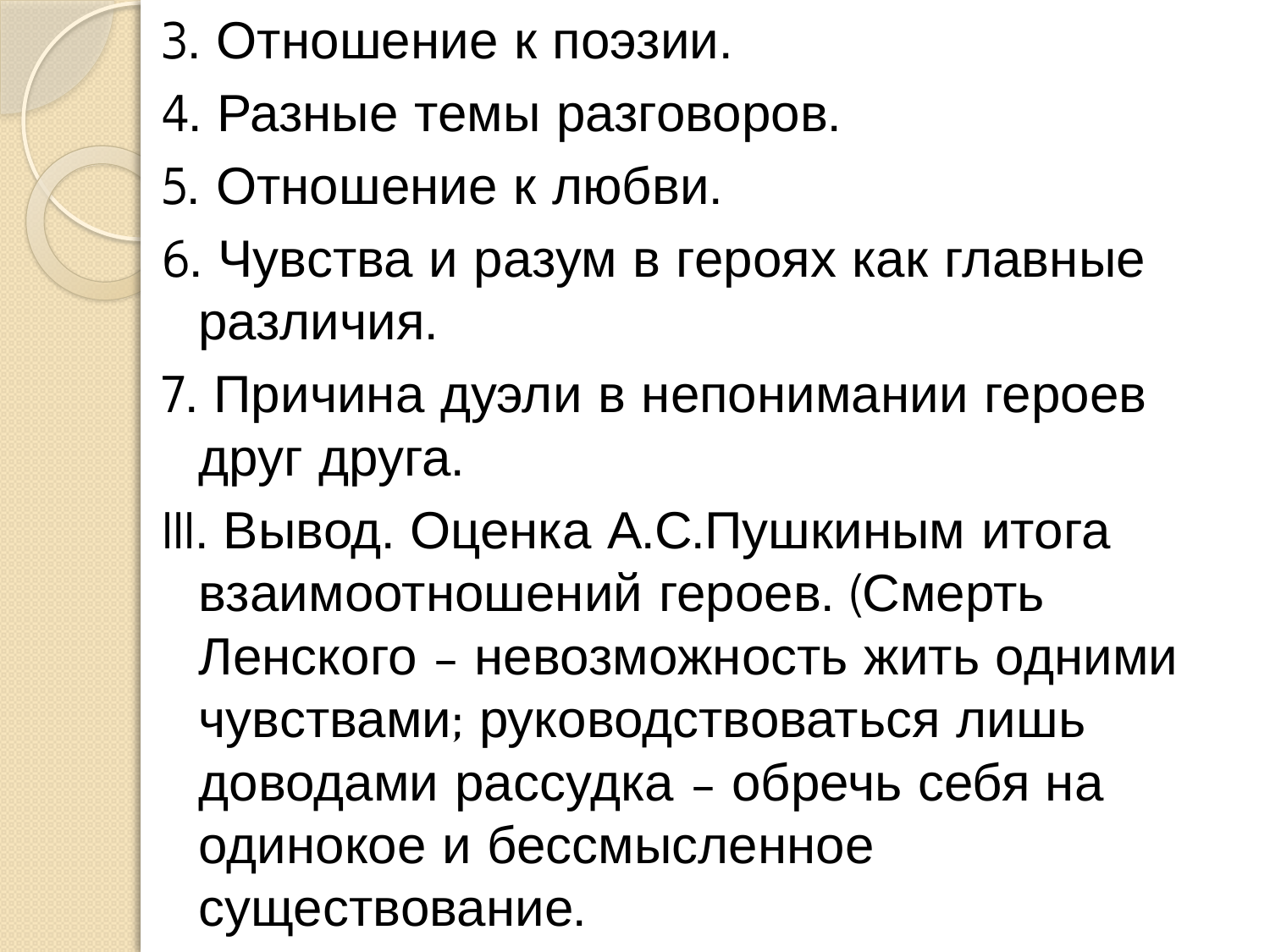

3. Отношение к поэзии.
4. Разные темы разговоров.
5. Отношение к любви.
6. Чувства и разум в героях как главные различия.
7. Причина дуэли в непонимании героев друг друга.
III. Вывод. Оценка А.С.Пушкиным итога взаимоотношений героев. (Смерть Ленского – невозможность жить одними чувствами; руководствоваться лишь доводами рассудка – обречь себя на одинокое и бессмысленное существование.